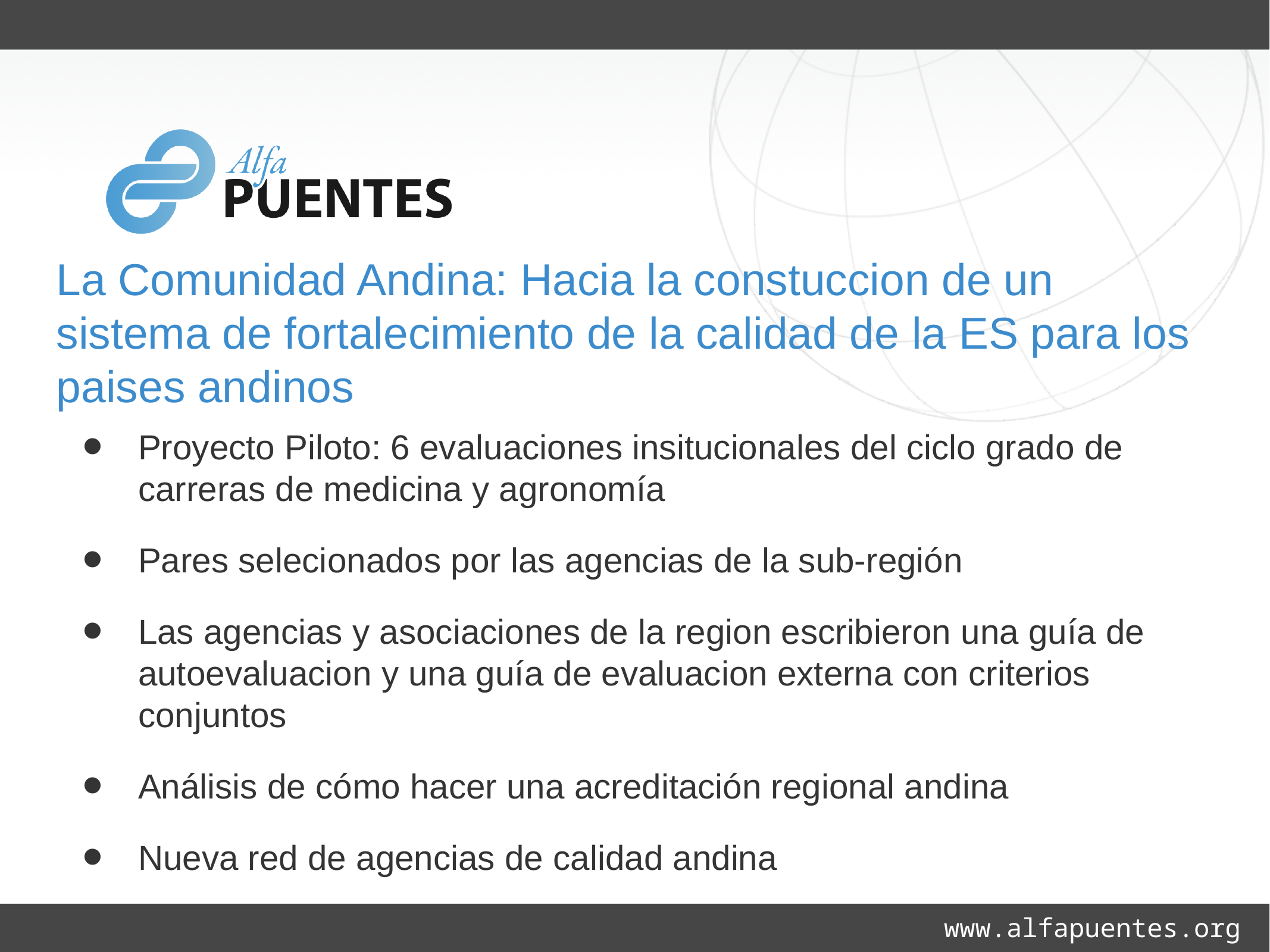

# La Comunidad Andina: Hacia la constuccion de un sistema de fortalecimiento de la calidad de la ES para los paises andinos
Proyecto Piloto: 6 evaluaciones insitucionales del ciclo grado de carreras de medicina y agronomía
Pares selecionados por las agencias de la sub-región
Las agencias y asociaciones de la region escribieron una guía de autoevaluacion y una guía de evaluacion externa con criterios conjuntos
Análisis de cómo hacer una acreditación regional andina
Nueva red de agencias de calidad andina